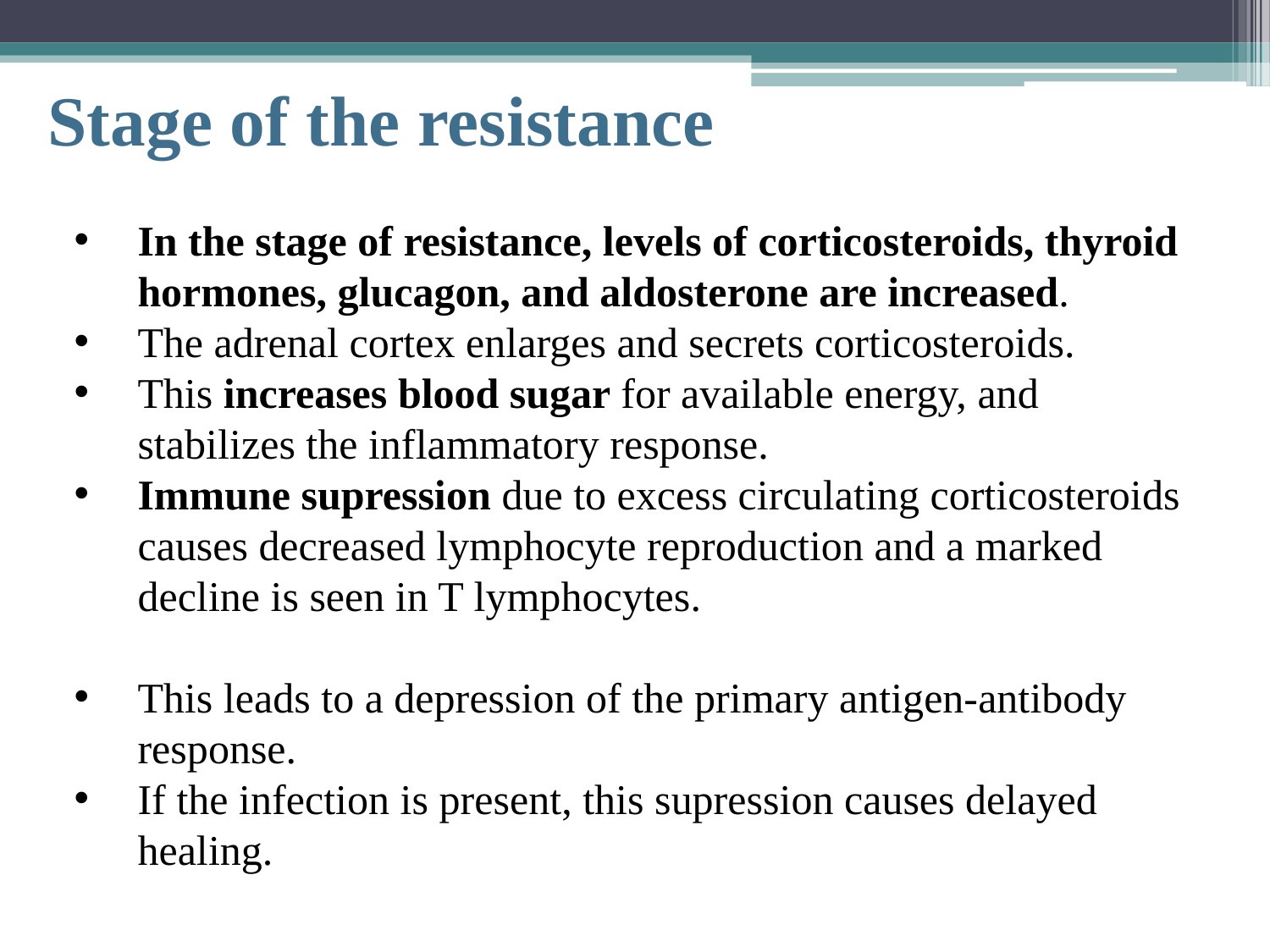

# Stage of the resistance
In the stage of resistance, levels of corticosteroids, thyroid hormones, glucagon, and aldosterone are increased.
The adrenal cortex enlarges and secrets corticosteroids.
This increases blood sugar for available energy, and stabilizes the inflammatory response.
Immune supression due to excess circulating corticosteroids causes decreased lymphocyte reproduction and a marked decline is seen in T lymphocytes.

This leads to a depression of the primary antigen-antibody response.
If the infection is present, this supression causes delayed healing.